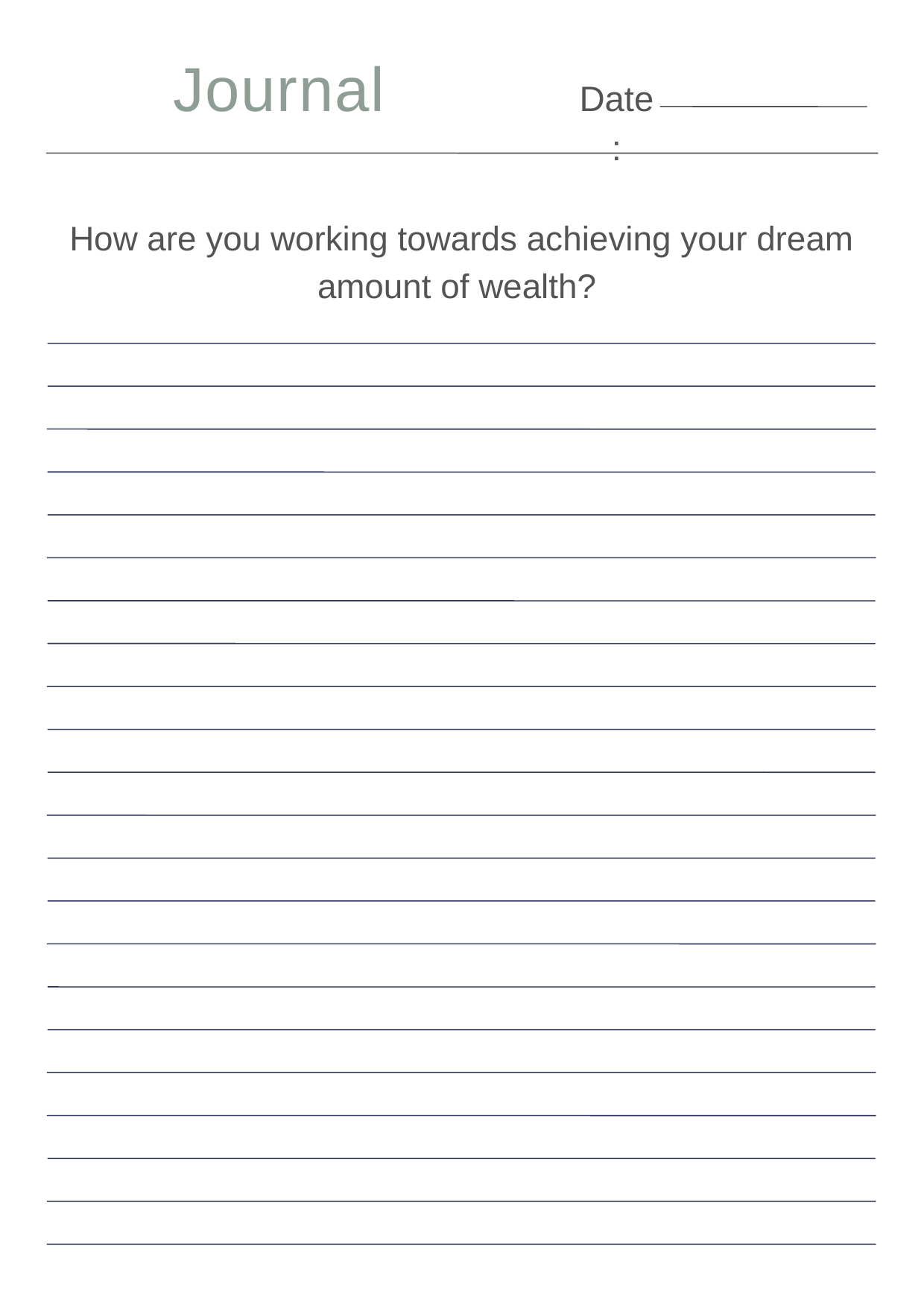

Journal
Date:

How are you working towards achieving your dream amount of wealth?